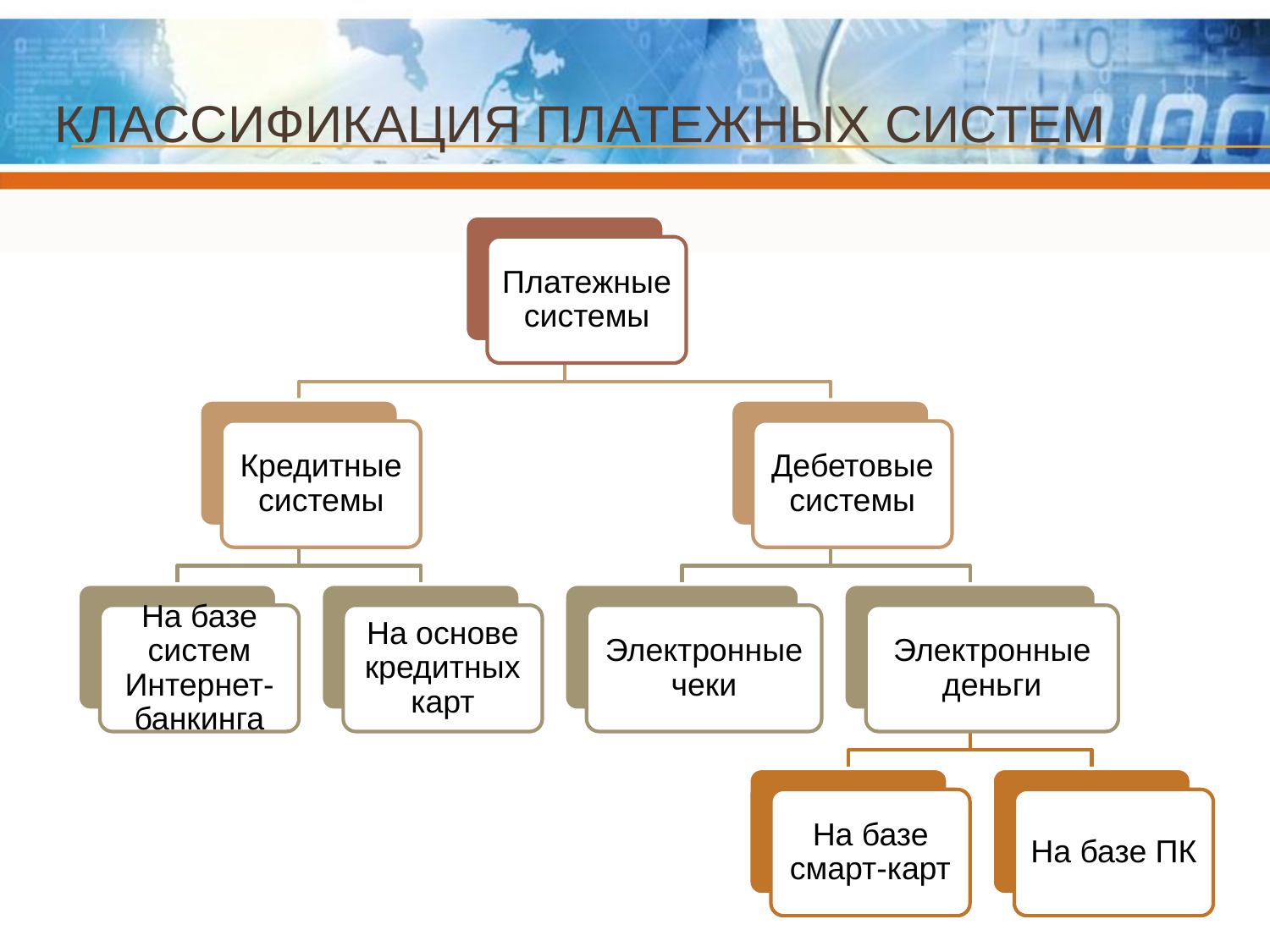

# Классификация платежных систем

Платежные системы

Кредитные системы
Дебетовые системы

На базе систем Интернет-банкинга
На основе кредитных карт
Электронные чеки
Электронные деньги

На базе смарт-карт
На базе ПК